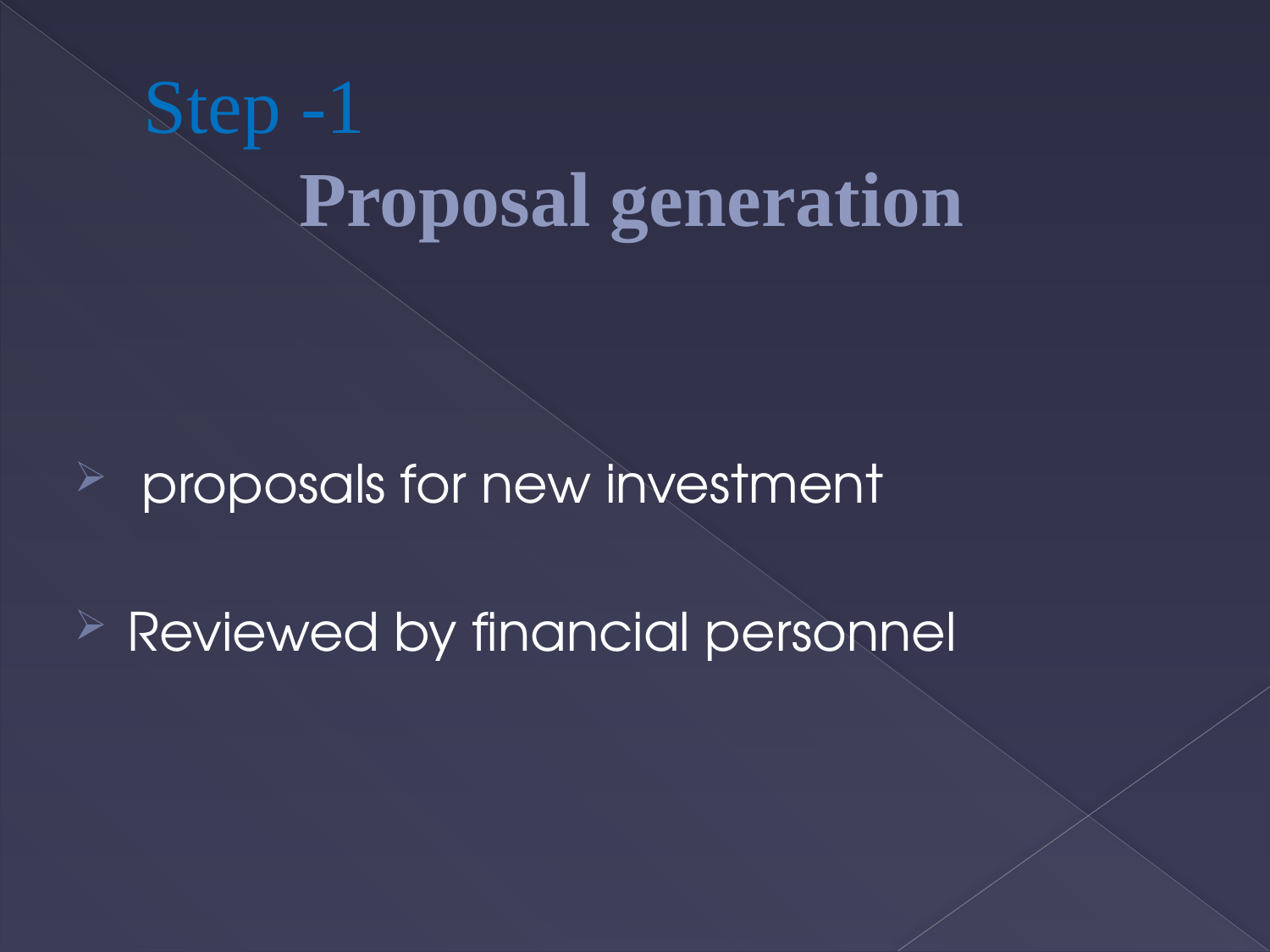

# Step -1 Proposal generation
 proposals for new investment

Reviewed by financial personnel